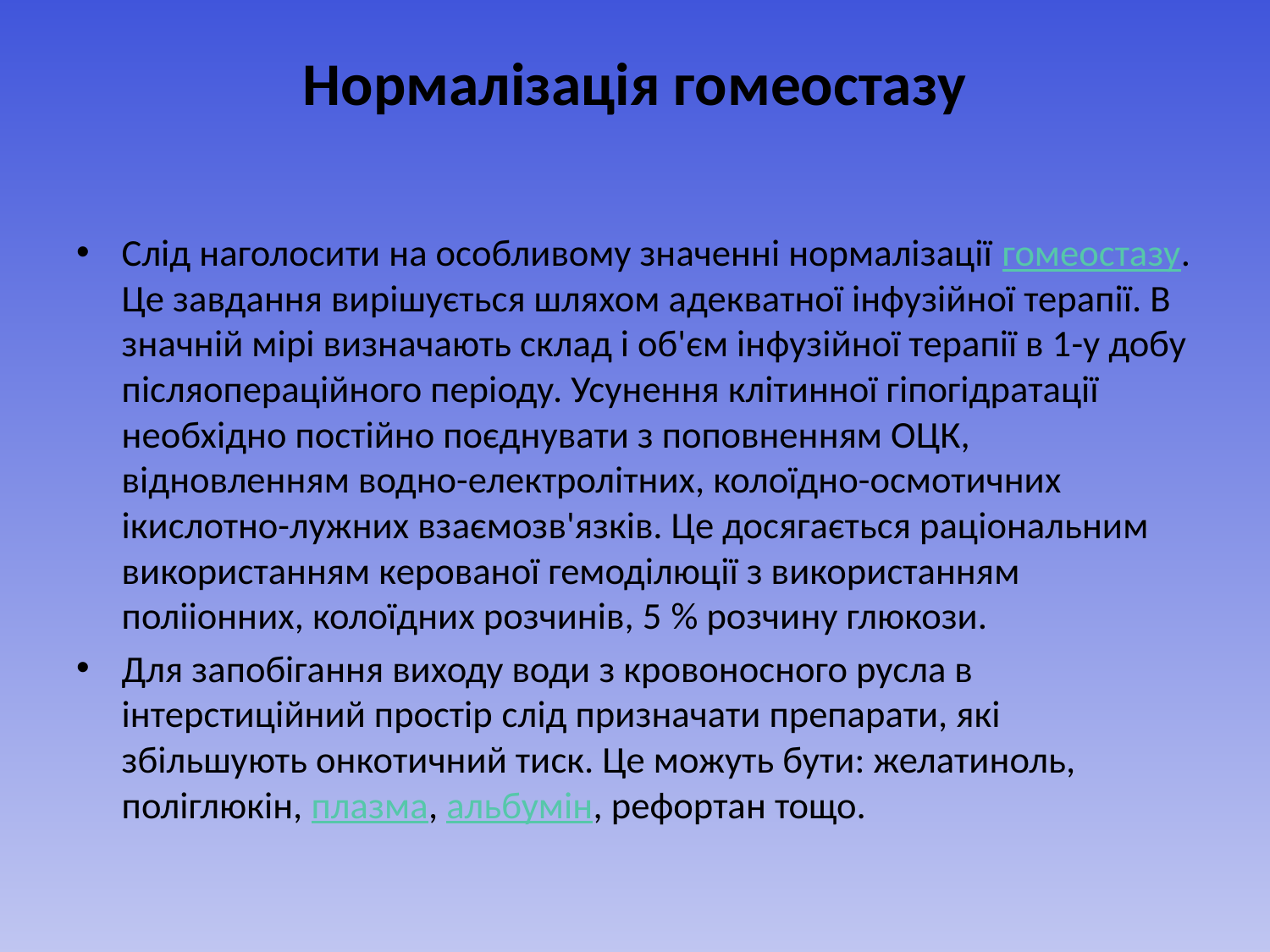

# Нормалізація гомеостазу
Слід наголосити на особливому значенні нормалізації гомеостазу. Це завдання вирішується шляхом адекватної інфузійної терапії. В значній мірі визначають склад і об'єм інфузійної терапії в 1-у добу післяопераційного періоду. Усунення клітинної гіпогідратації необхідно постійно поєднувати з поповненням ОЦК, відновленням водно-електролітних, колоїдно-осмотичних ікислотно-лужних взаємозв'язків. Це досягається раціональним використанням керованої гемоділюції з використанням полііонних, колоїдних розчинів, 5 % розчину глюкози.
Для запобігання виходу води з кровоносного русла в інтерстиційний простір слід призначати препарати, які збільшують онко­тичний тиск. Це можуть бути: желатиноль, поліглюкін, плазма, альбумін, рефортан тощо.